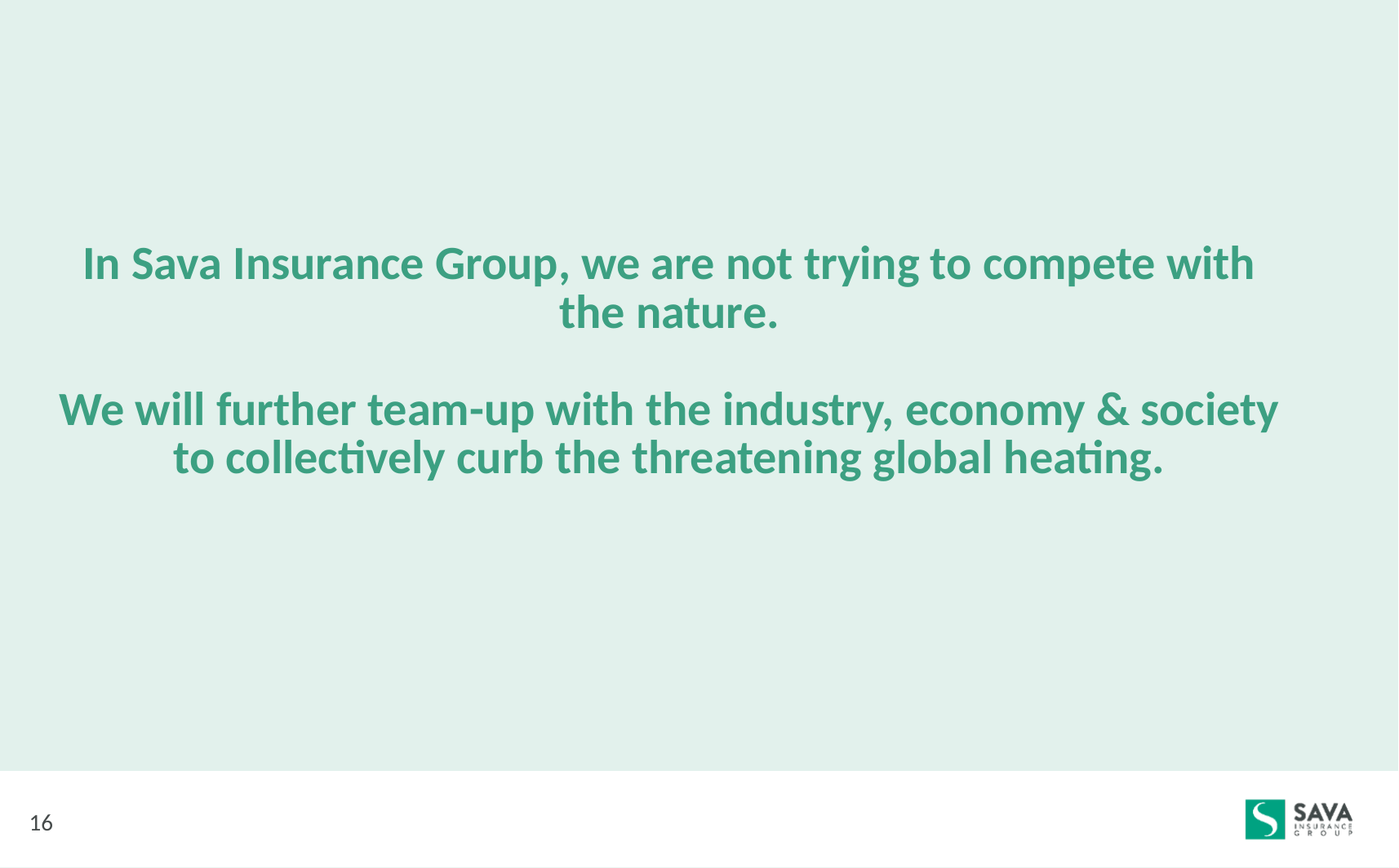

# In Sava Insurance Group, we are not trying to compete with the nature. We will further team-up with the industry, economy & society to collectively curb the threatening global heating.
16